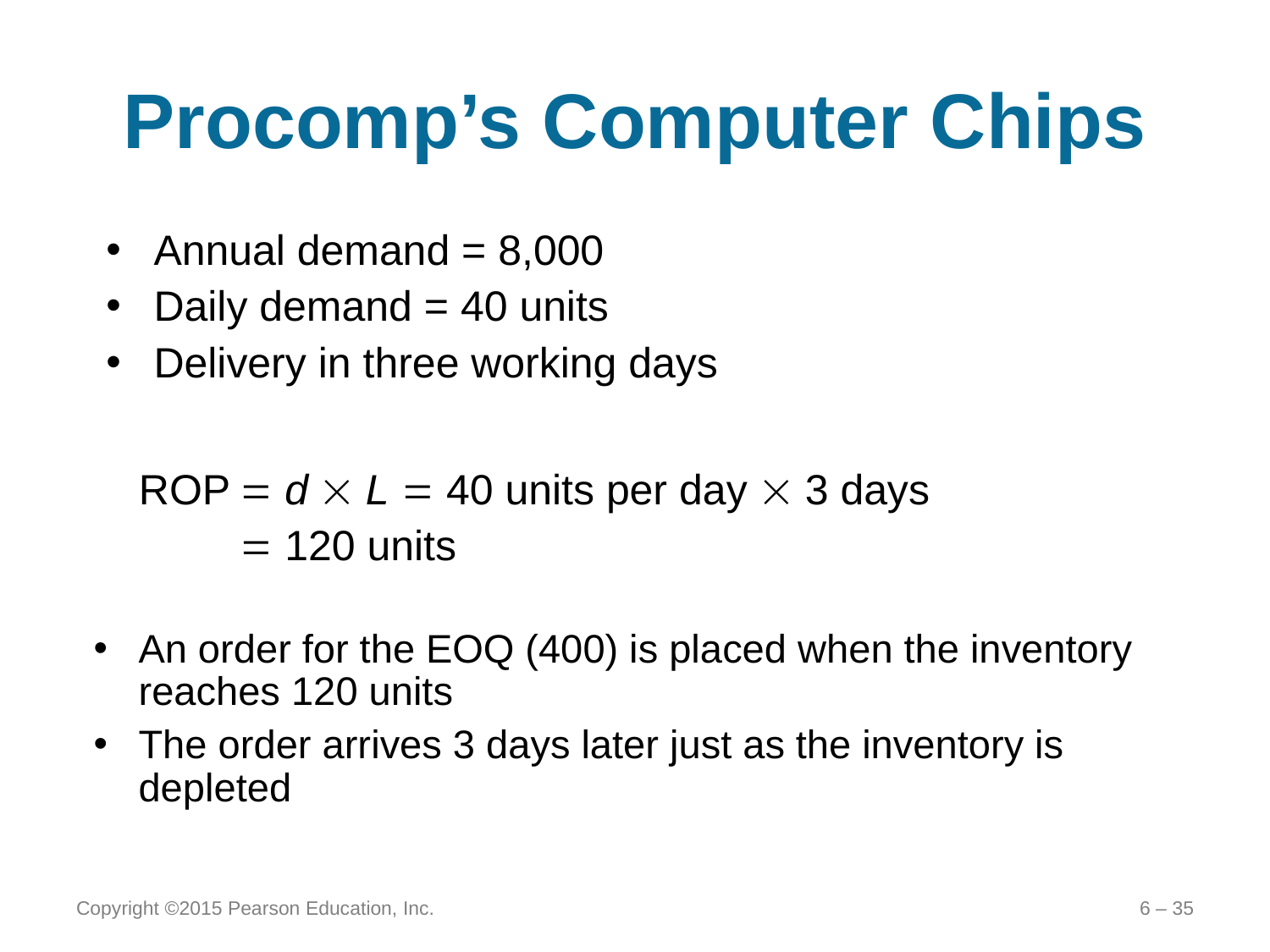

# Procomp’s Computer Chips
Annual demand = 8,000
Daily demand = 40 units
Delivery in three working days

ROP	= d × L = 40 units per day × 3 days
	= 120 units
An order for the EOQ (400) is placed when the inventory reaches 120 units
The order arrives 3 days later just as the inventory is depleted
Copyright ©2015 Pearson Education, Inc.
6 – 35